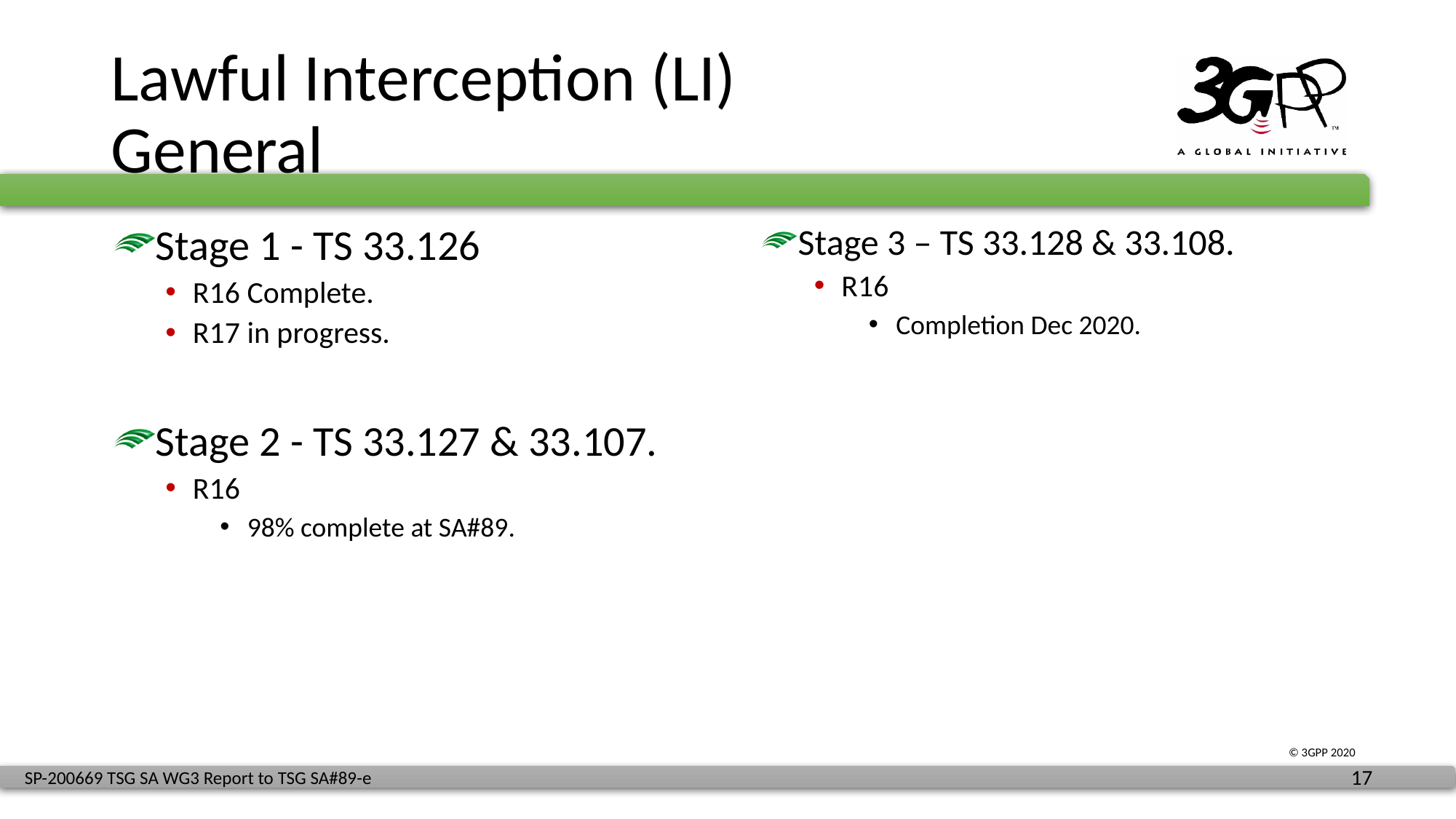

# Lawful Interception (LI) General
Stage 1 - TS 33.126
R16 Complete.
R17 in progress.

Stage 2 - TS 33.127 & 33.107.
R16
98% complete at SA#89.

Stage 3 – TS 33.128 & 33.108.
R16
Completion Dec 2020.